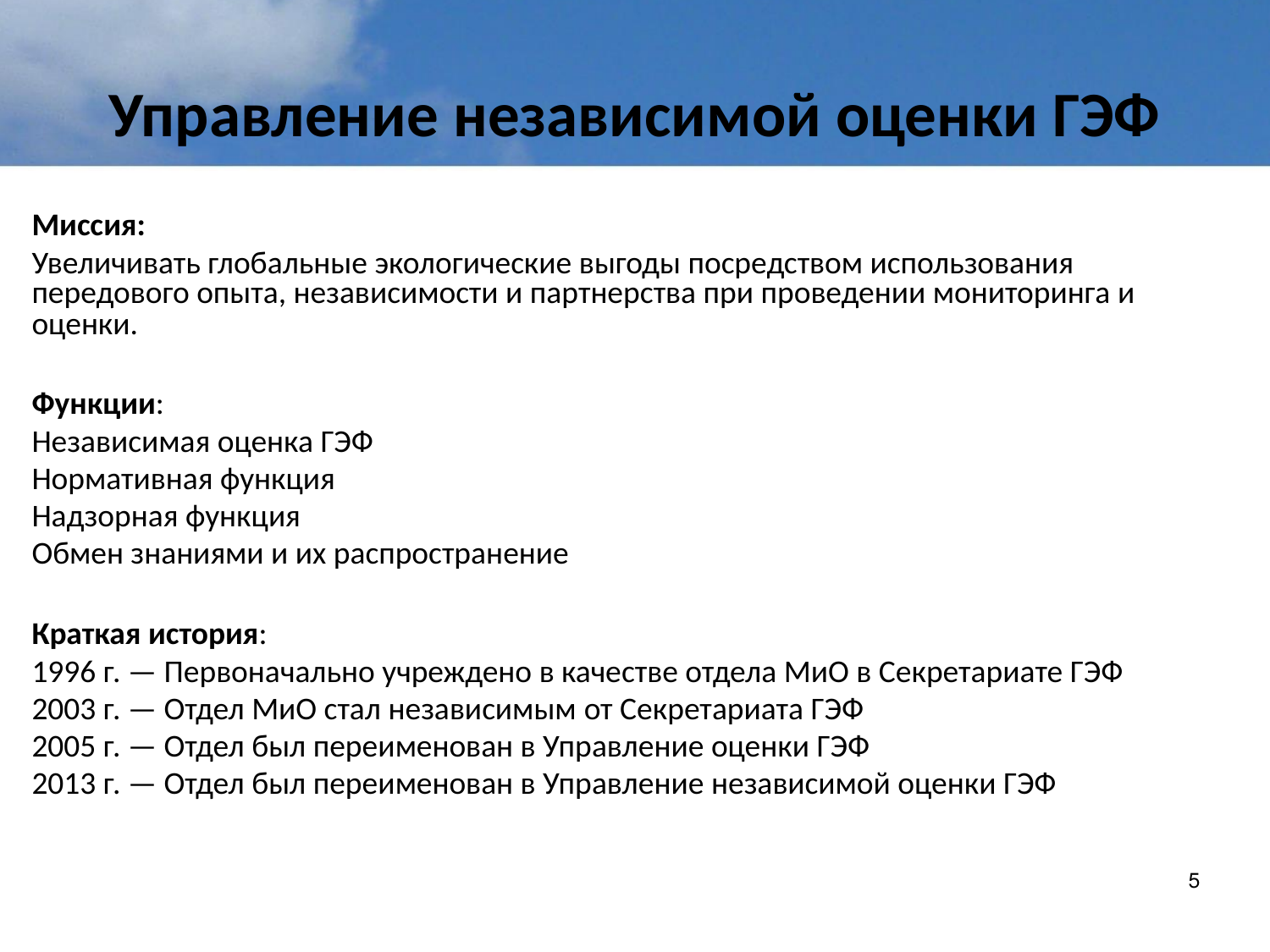

# Управление независимой оценки ГЭФ
Миссия:
Увеличивать глобальные экологические выгоды посредством использования передового опыта, независимости и партнерства при проведении мониторинга и оценки.

Функции:
Независимая оценка ГЭФ
Нормативная функция
Надзорная функция
Обмен знаниями и их распространение

Краткая история:
1996 г. — Первоначально учреждено в качестве отдела МиО в Секретариате ГЭФ
2003 г. — Отдел МиО стал независимым от Секретариата ГЭФ
2005 г. — Отдел был переименован в Управление оценки ГЭФ
2013 г. — Отдел был переименован в Управление независимой оценки ГЭФ
5